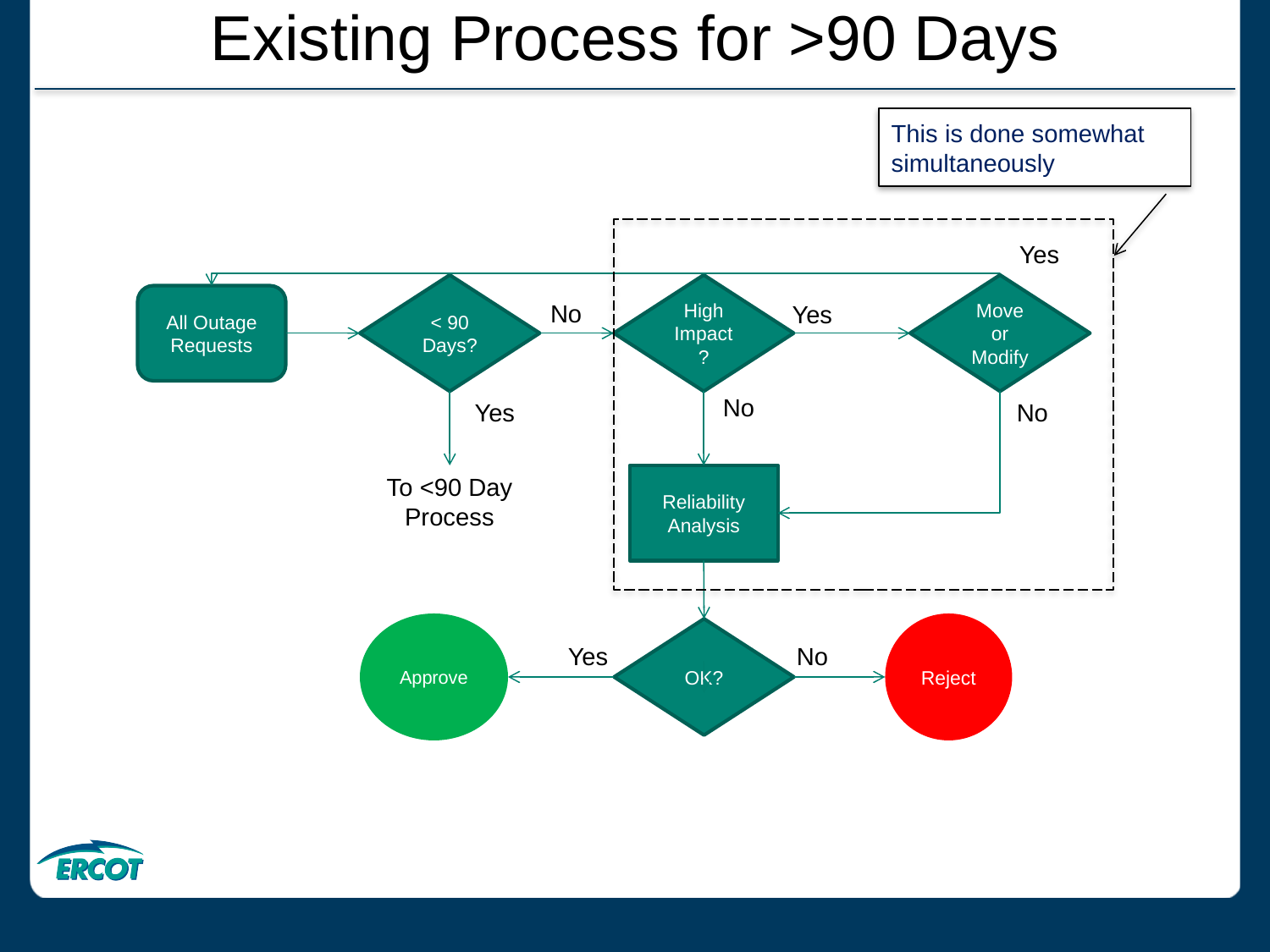

# Existing Process for >90 Days
This is done somewhat simultaneously

Yes
< 90 Days?
High Impact?
Move or Modify
All Outage Requests
No
Yes
No
No
Yes
To <90 Day
Process
Reliability Analysis
Approve
Reject
OK?
No
Yes